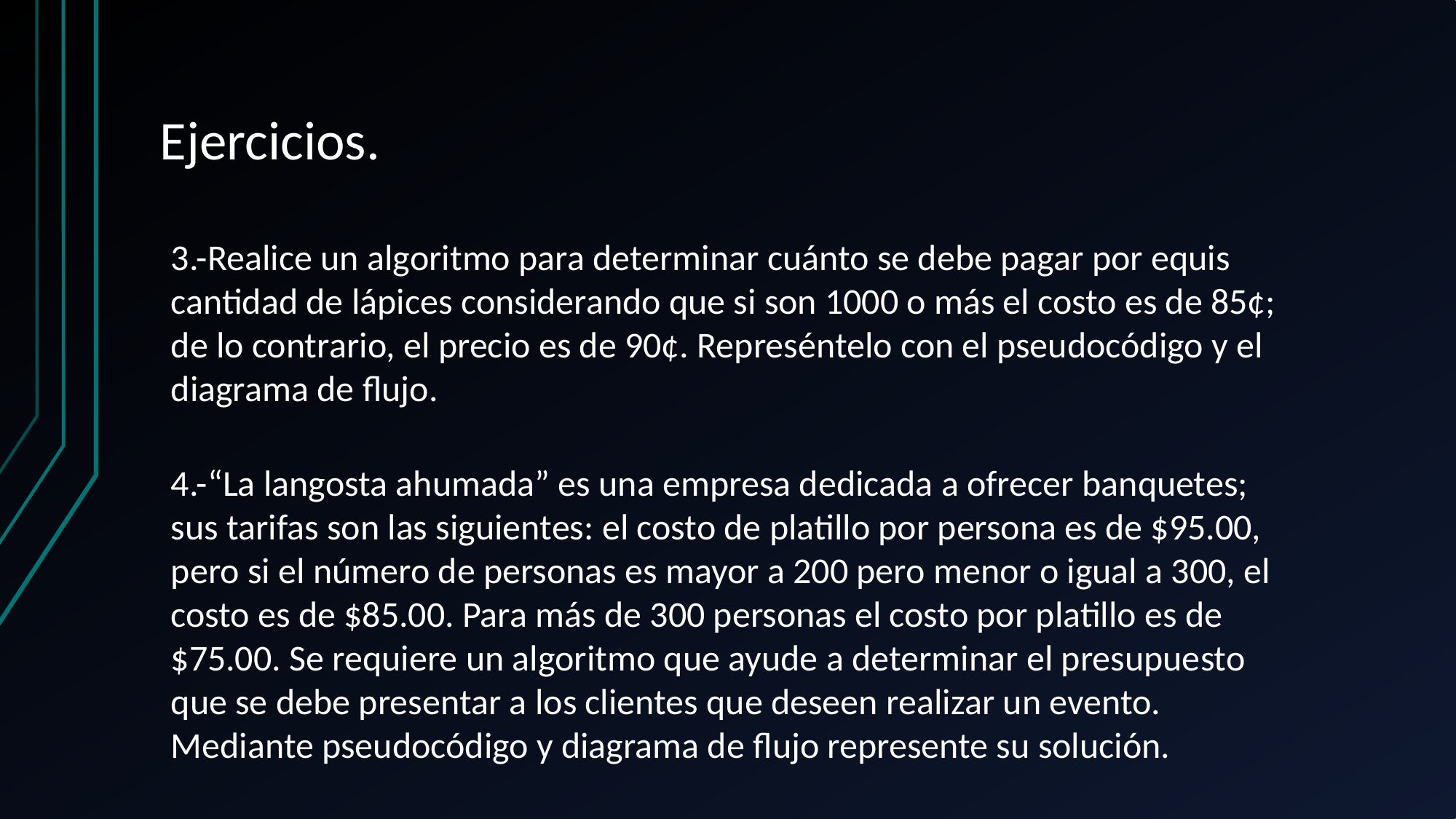

# Ejercicios.
3.-Realice un algoritmo para determinar cuánto se debe pagar por equis cantidad de lápices considerando que si son 1000 o más el costo es de 85¢; de lo contrario, el precio es de 90¢. Represéntelo con el pseudocódigo y el diagrama de flujo.

4.-“La langosta ahumada” es una empresa dedicada a ofrecer banquetes; sus tarifas son las siguientes: el costo de platillo por persona es de $95.00, pero si el número de personas es mayor a 200 pero menor o igual a 300, el costo es de $85.00. Para más de 300 personas el costo por platillo es de $75.00. Se requiere un algoritmo que ayude a determinar el presupuesto que se debe presentar a los clientes que deseen realizar un evento. Mediante pseudocódigo y diagrama de flujo represente su solución.